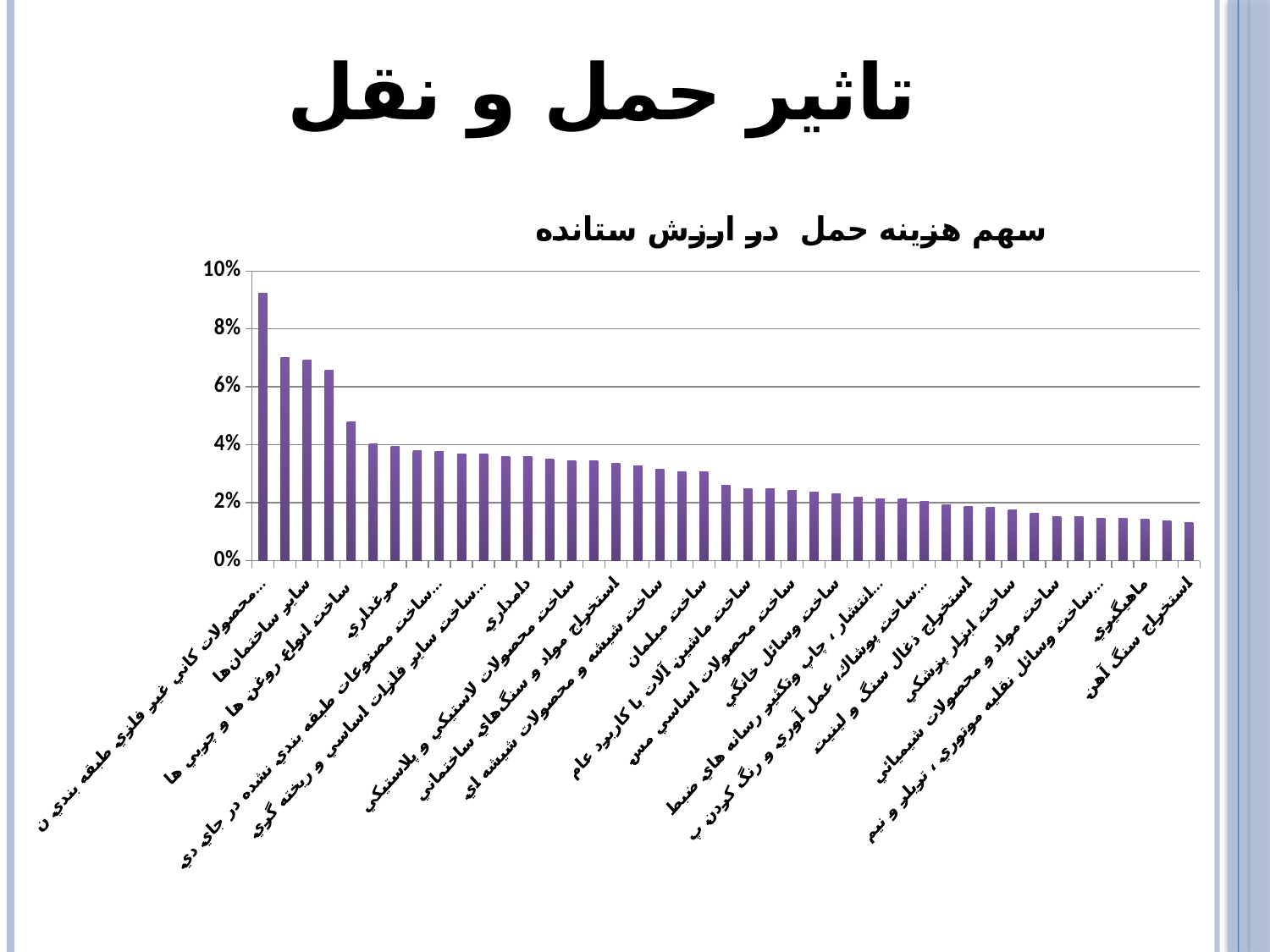

# تاثیر حمل و نقل

### Chart: سهم هزینه حمل  در ارزش ستانده

| Category |  |
|---|---|
| محصولات كاني غير فلزي طبقه بندي نشده  | 0.09237853424434053 |
| ساختمان هاي مسكوني | 0.06997788029325681 |
| ساير ساختمان‌ها | 0.06931477680173433 |
| ساخت محصولات اساسي آهن و فولاد | 0.06581839718839749 |
| ساخت انواع روغن ها و چربي ها  | 0.04778979932263583 |
| ساخت  محصولات از توتون وتنباكو | 0.04032495970220305 |
| مرغداري | 0.039402203595346796 |
| ساخت محصولات فلزي فابريكي بجز ماشين آلات و تجهيزات | 0.03795754083618469 |
| ساخت مصنوعات طبقه بندي نشده در جاي ديگر و بازيافت | 0.03768639653663385 |
| ساخت  چوب و محصولات چوبي  | 0.036904530311335636 |
| ساخت ساير فلزات اساسي و ريخته گري فلزات  | 0.03687195031365489 |
| ساخت ماشين آلات با كاربرد خاص | 0.03597153320967021 |
| دامداري | 0.03582664925121306 |
| ساخت محصولات اساسي آلومينيوم | 0.035026175056446035 |
| ساخت محصولات لاستيكي و پلاستيكي | 0.034628471657871855 |
| زنبور داري و پرورش كرم ابريشم و شكار | 0.034614340405855905 |
| استخراج مواد و سنگ‌هاي ساختماني | 0.03351753051761048 |
| ساخت ساير محصولات غذائي و انواع آشاميدني ها | 0.0326050265728669 |
| ساخت شيشه و محصولات شيشه اي | 0.03148355991579045 |
| ساخت كاغذ و محصولات كاغذي | 0.03062333820488798 |
| ساخت مبلمان | 0.030566008231622963 |
| خدمات كشاورزي و دامپروري | 0.02595543134512424 |
| ساخت ماشين آلات با كاربرد عام | 0.024980468464038633 |
| ساخت ماشين آلات و دستگاه‌هاي برقي طبقه بندي نشده | 0.024707392155326652 |
| ساخت محصولات اساسي مس | 0.02426908287710241 |
| زراعت | 0.02358046276980961 |
| ساخت وسائل خانگي | 0.02311382592603256 |
| استخراج ساير كاني هاي فلزي و غير فلزي | 0.022020200852188018 |
| انتشار ، چاپ وتكثير رسانه هاي ضبط شده | 0.021277300069694662 |
| ساخت ايزار اپتيكي و ابزار دقيق ، ساعت‌هاي مچي  | 0.021266284034545627 |
| ساخت پوشاك، عمل آوري و رنگ كردن پوست خزدار | 0.02055867618155792 |
| ساخت منسوجات | 0.01922868794457094 |
| استخراج ذغال سنگ و لينيت | 0.018772317598236263 |
| باغداري | 0.018306020223247593 |
| ساخت ابزار پزشكي | 0.01753760002772294 |
| ساخت ساير تجهيزات حمل و نقل | 0.016422659506579465 |
| ساخت مواد و محصولات شيميائي | 0.0153410780778418 |
| استخراج سنگ مس | 0.015226400569737314 |
| ساخت وسائل نقليه موتوري ، تريلر و نيم تريلر | 0.014759837795733225 |
| دباغي و پرداخت چرم  | 0.014595300334933451 |
| ماهيگيري | 0.014345324952396718 |
| ساخت راديو ، تلويزيون و دستگاه ها و  وسايل ارتباطي | 0.013796627590733773 |
| استخراج سنگ آهن | 0.013056911347135021 |